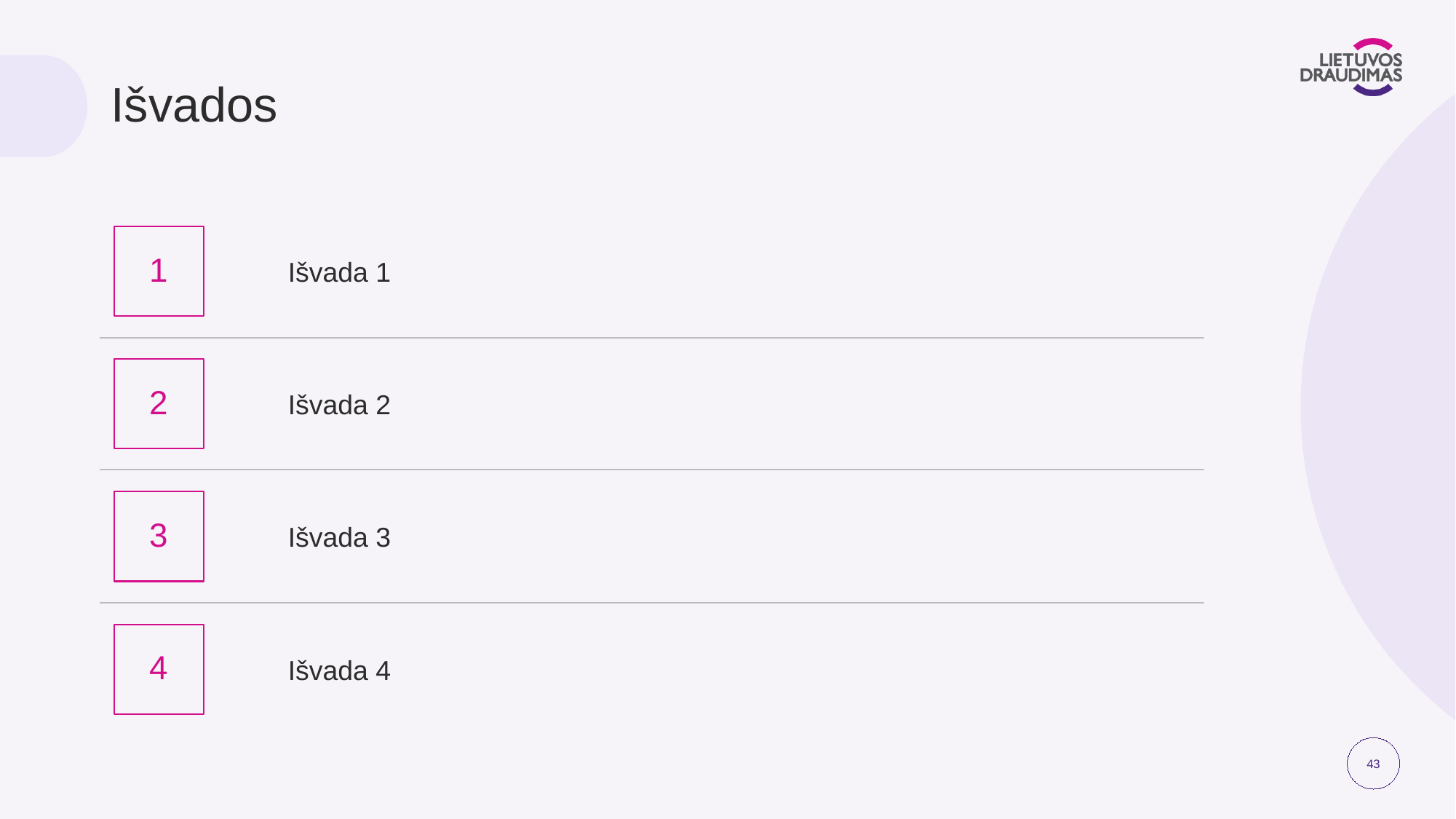

# Išvados
Išvada 1
1
Išvada 2
2
Išvada 3
3
Išvada 4
4
43